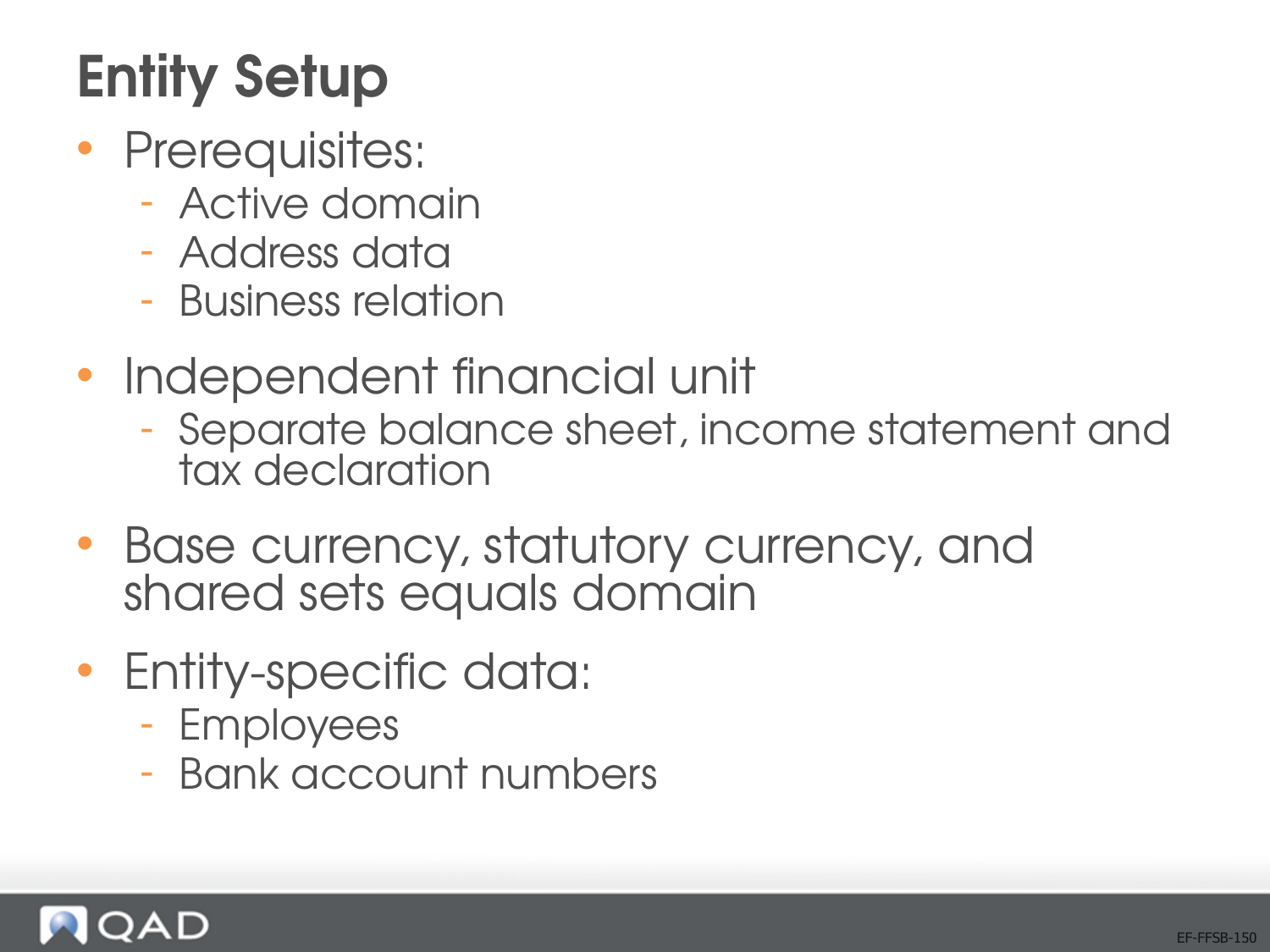

# Entity Setup
Prerequisites:
Active domain
Address data
Business relation
Independent financial unit
Separate balance sheet, income statement and tax declaration
Base currency, statutory currency, and shared sets equals domain
Entity-specific data:
Employees
Bank account numbers
EF-FFSB-150